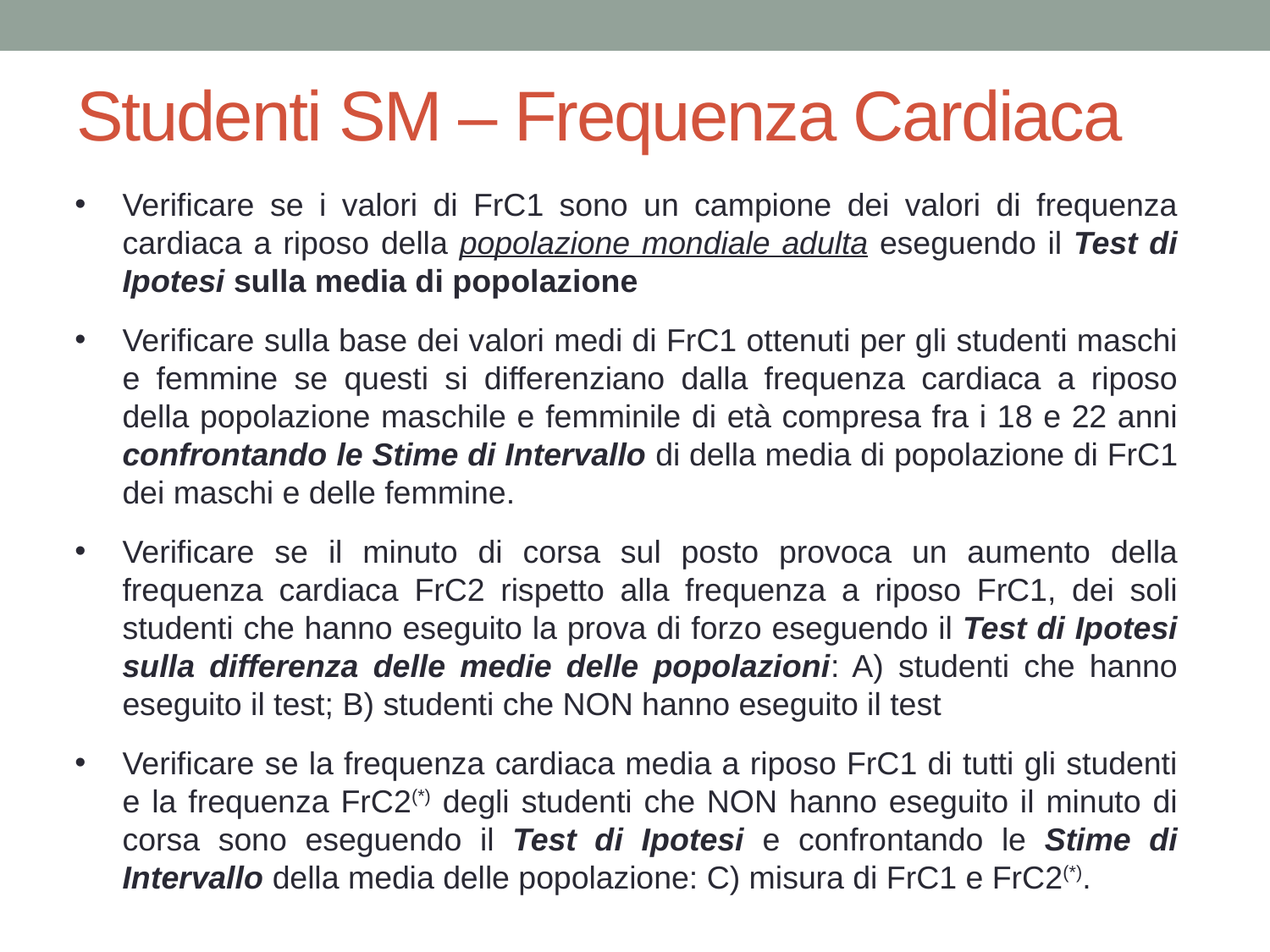

# Studenti SM – Frequenza Cardiaca
Verificare se i valori di FrC1 sono un campione dei valori di frequenza cardiaca a riposo della popolazione mondiale adulta eseguendo il Test di Ipotesi sulla media di popolazione
Verificare sulla base dei valori medi di FrC1 ottenuti per gli studenti maschi e femmine se questi si differenziano dalla frequenza cardiaca a riposo della popolazione maschile e femminile di età compresa fra i 18 e 22 anni confrontando le Stime di Intervallo di della media di popolazione di FrC1 dei maschi e delle femmine.
Verificare se il minuto di corsa sul posto provoca un aumento della frequenza cardiaca FrC2 rispetto alla frequenza a riposo FrC1, dei soli studenti che hanno eseguito la prova di forzo eseguendo il Test di Ipotesi sulla differenza delle medie delle popolazioni: A) studenti che hanno eseguito il test; B) studenti che NON hanno eseguito il test
Verificare se la frequenza cardiaca media a riposo FrC1 di tutti gli studenti e la frequenza FrC2(*) degli studenti che NON hanno eseguito il minuto di corsa sono eseguendo il Test di Ipotesi e confrontando le Stime di Intervallo della media delle popolazione: C) misura di FrC1 e FrC2(*).